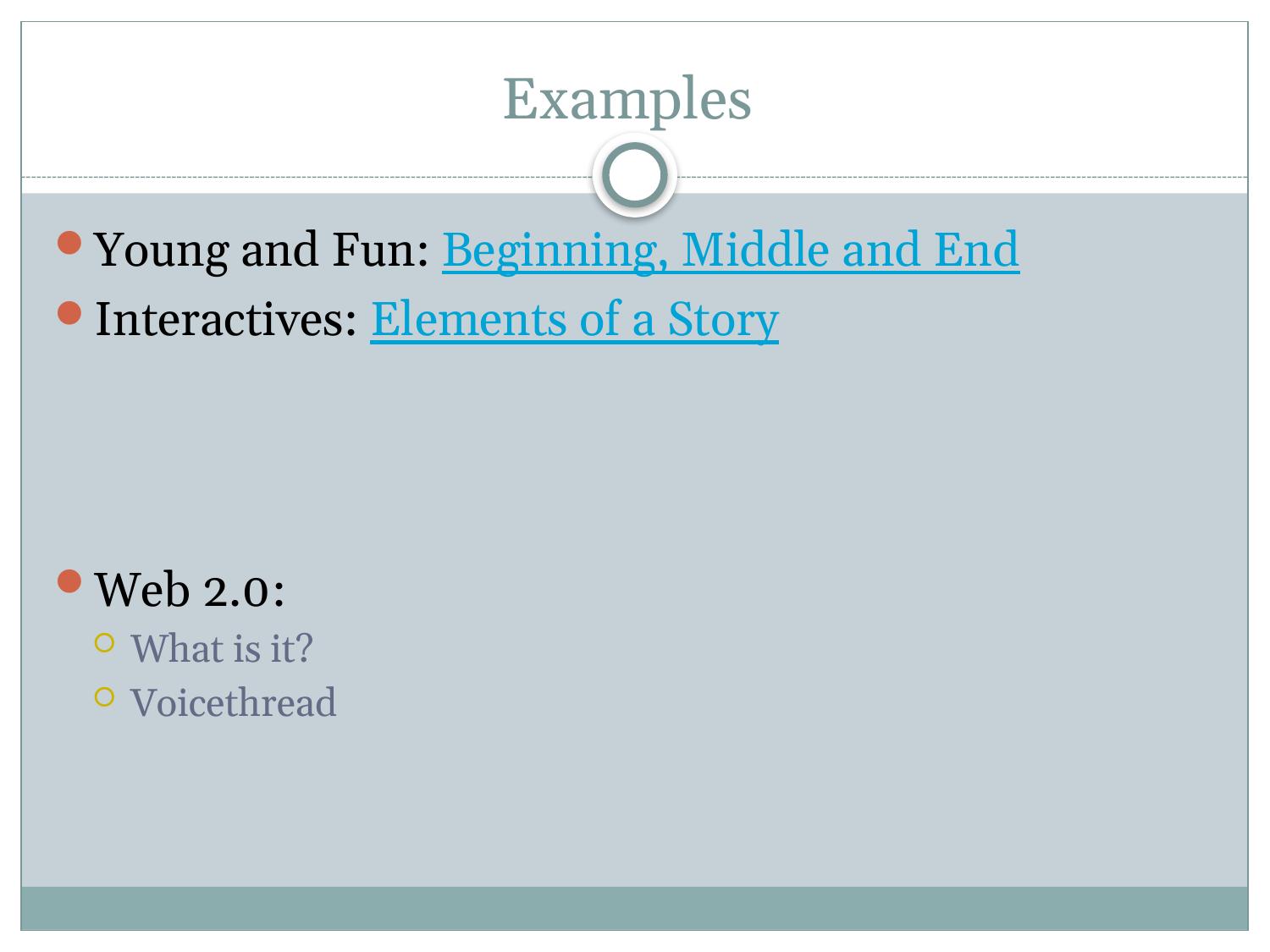

# Examples
Young and Fun: Beginning, Middle and End
Interactives: Elements of a Story

Web 2.0:
What is it?
Voicethread